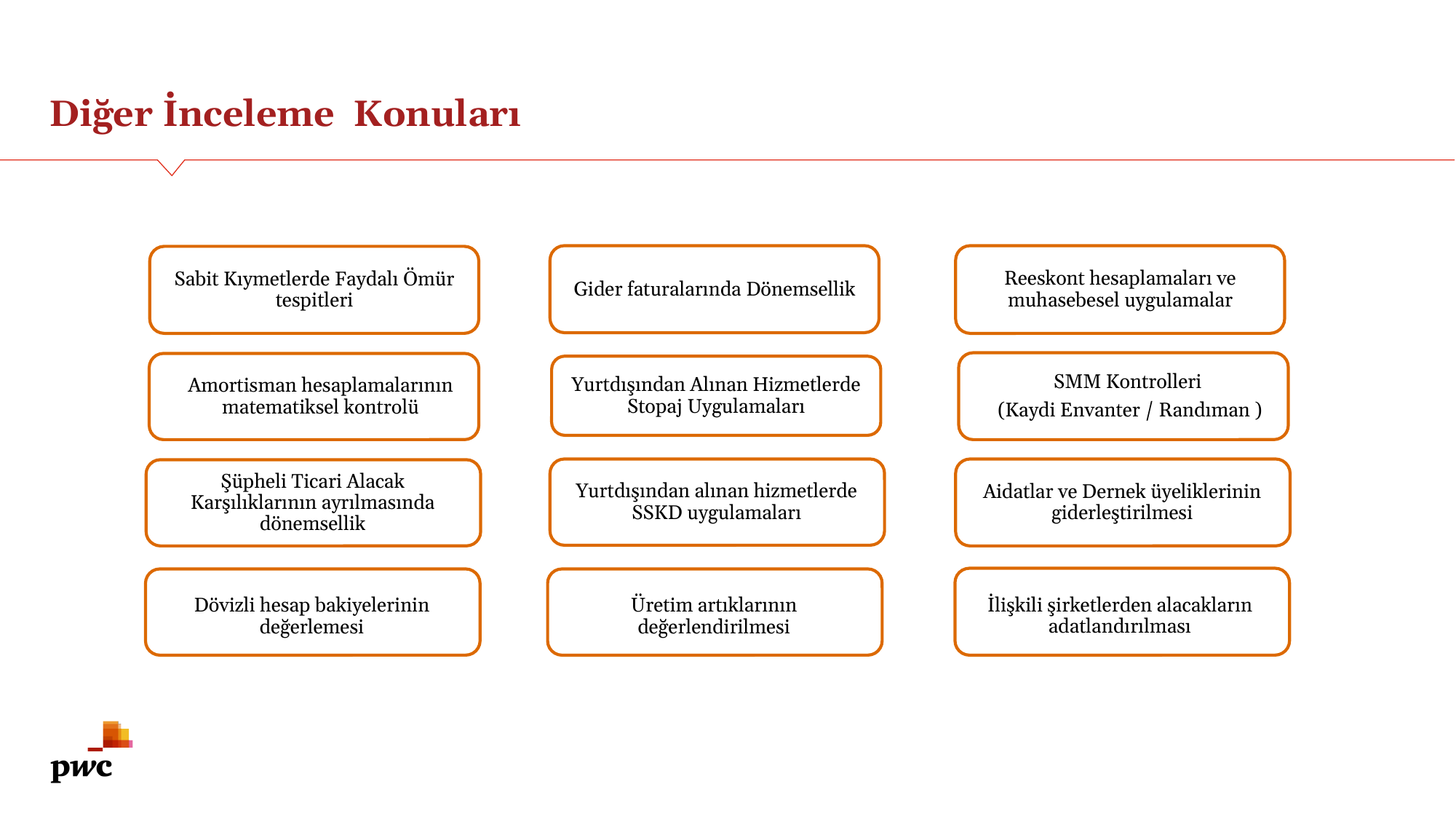

# Diğer İnceleme  Konuları
Gider faturalarında Dönemsellik

Reeskont hesaplamaları ve muhasebesel uygulamalar

Sabit Kıymetlerde Faydalı Ömür tespitleri

Yurtdışından Alınan Hizmetlerde Stopaj Uygulamaları

SMM Kontrolleri
(Kaydi Envanter / Randıman )

Amortisman hesaplamalarının matematiksel kontrolü

Yurtdışından alınan hizmetlerde SSKD uygulamaları

Aidatlar ve Dernek üyeliklerinin giderleştirilmesi

Şüpheli Ticari Alacak Karşılıklarının ayrılmasında dönemsellik

İlişkili şirketlerden alacakların adatlandırılması
Dövizli hesap bakiyelerinin değerlemesi
Üretim artıklarının değerlendirilmesi